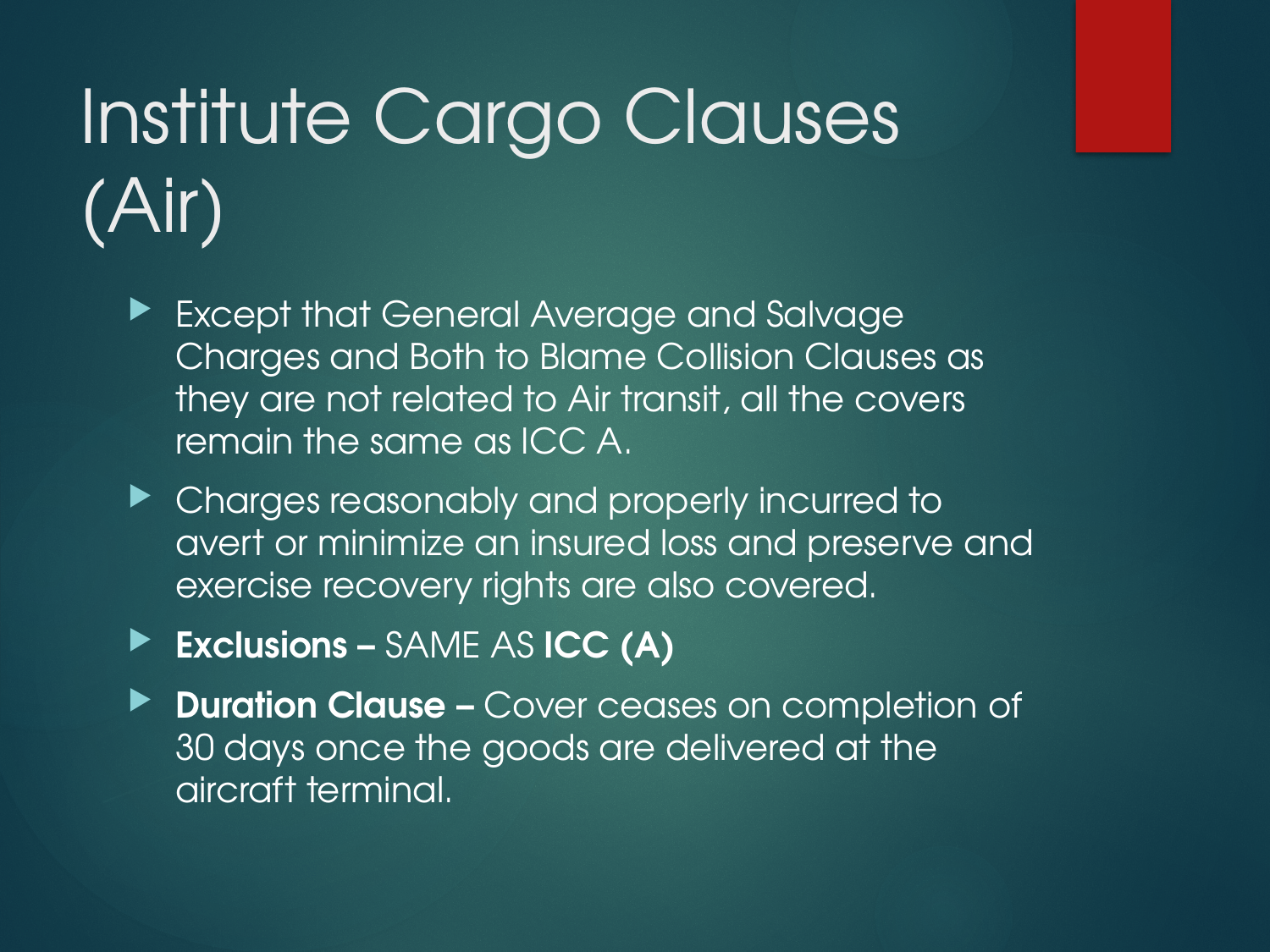

# Institute Cargo Clauses (Air)
Except that General Average and Salvage Charges and Both to Blame Collision Clauses as they are not related to Air transit, all the covers remain the same as ICC A.
Charges reasonably and properly incurred to avert or minimize an insured loss and preserve and exercise recovery rights are also covered.
Exclusions – SAME AS ICC (A)
Duration Clause – Cover ceases on completion of 30 days once the goods are delivered at the aircraft terminal.